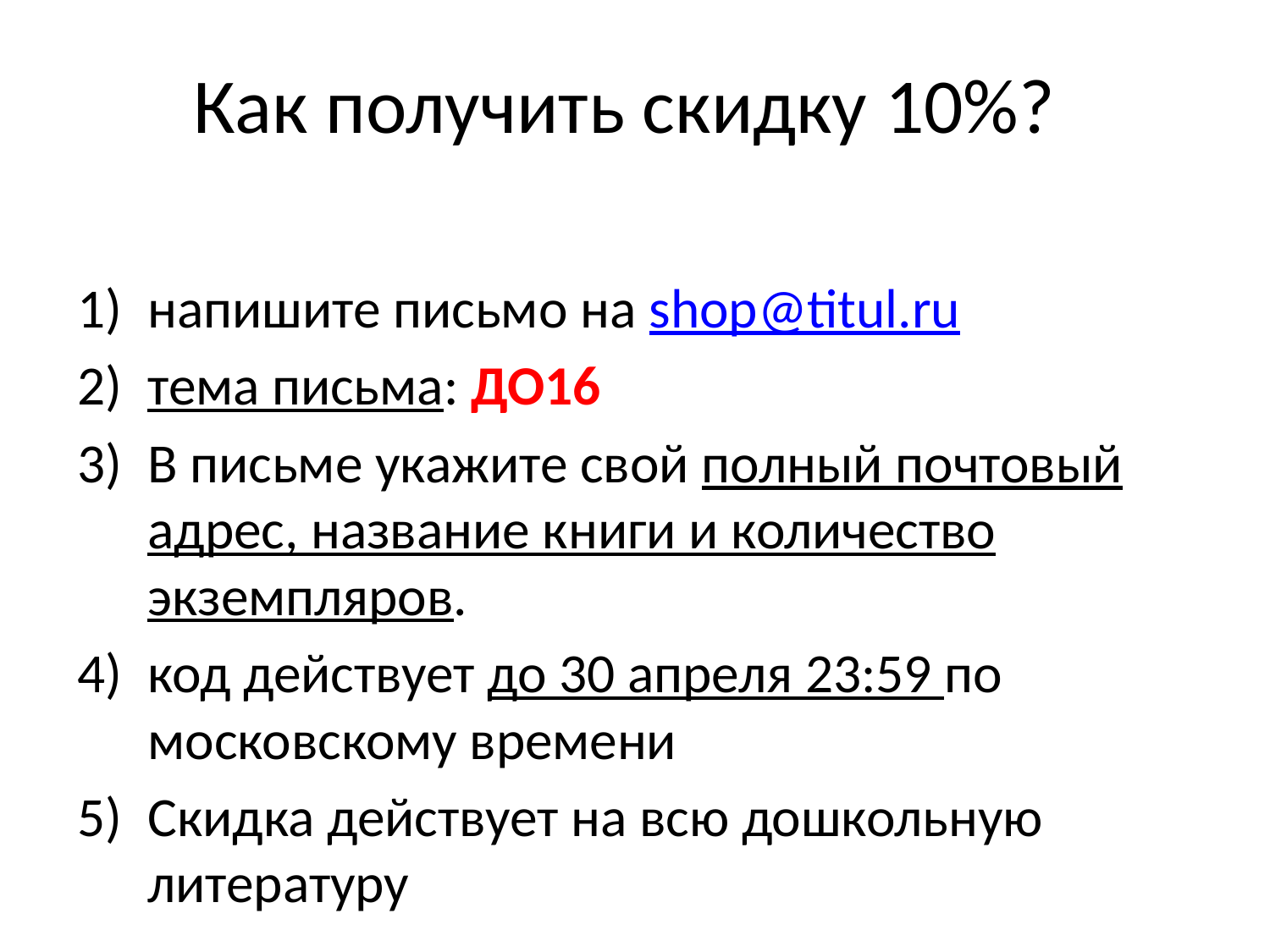

# Как получить скидку 10%?
напишите письмо на shop@titul.ru
тема письма: ДО16
В письме укажите свой полный почтовый адрес, название книги и количество экземпляров.
код действует до 30 апреля 23:59 по московскому времени
Скидка действует на всю дошкольную литературу